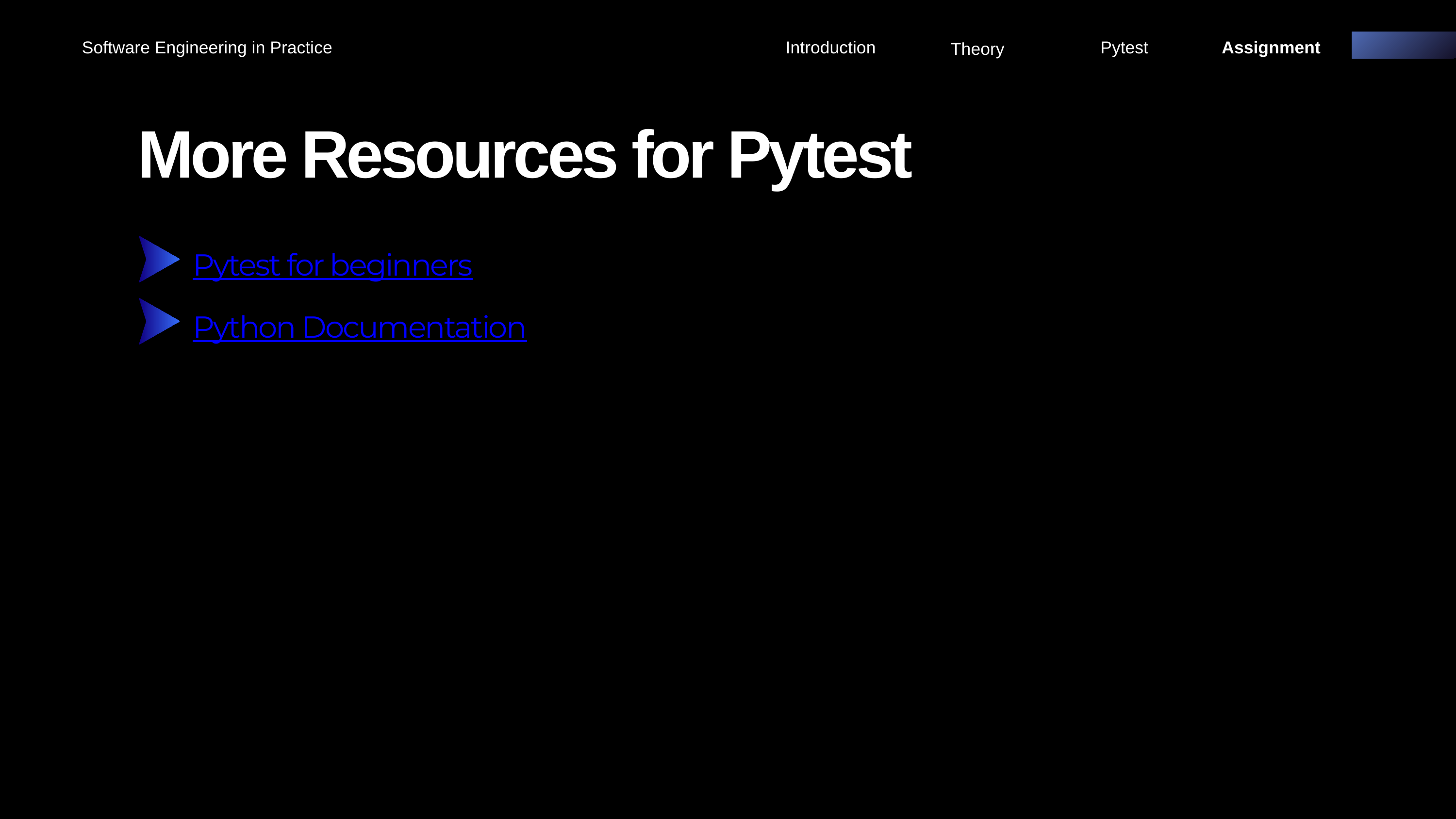

Software Engineering in Practice
Introduction
Pytest
Assignment
Theory
More Resources for Pytest
Pytest for beginners

Python Documentation